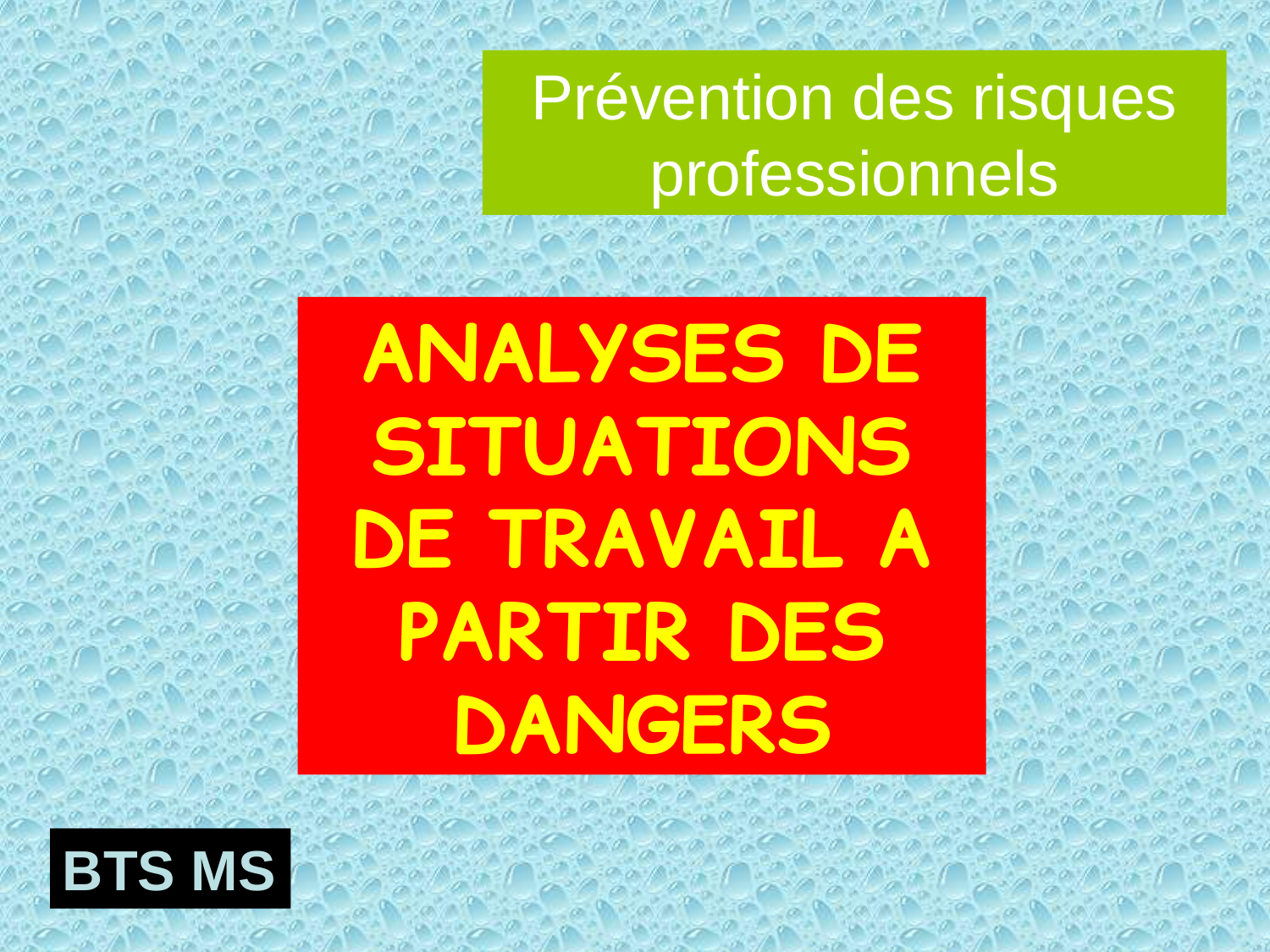

Prévention des risques professionnels
ANALYSES DE SITUATIONS DE TRAVAIL A PARTIR DES DANGERS
BTS MS